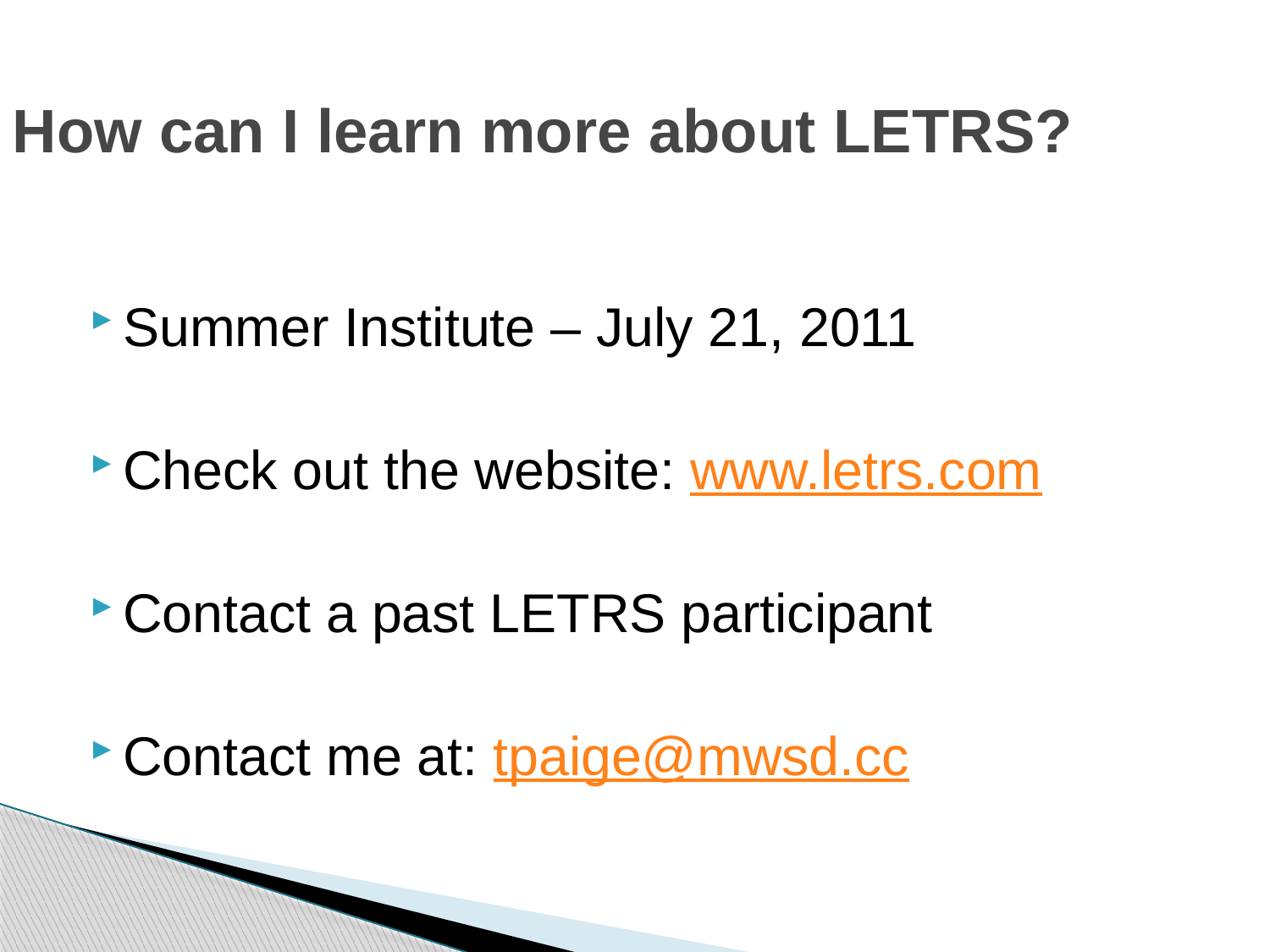

# How can I learn more about LETRS?
Summer Institute – July 21, 2011

Check out the website: www.letrs.com

Contact a past LETRS participant

Contact me at: tpaige@mwsd.cc